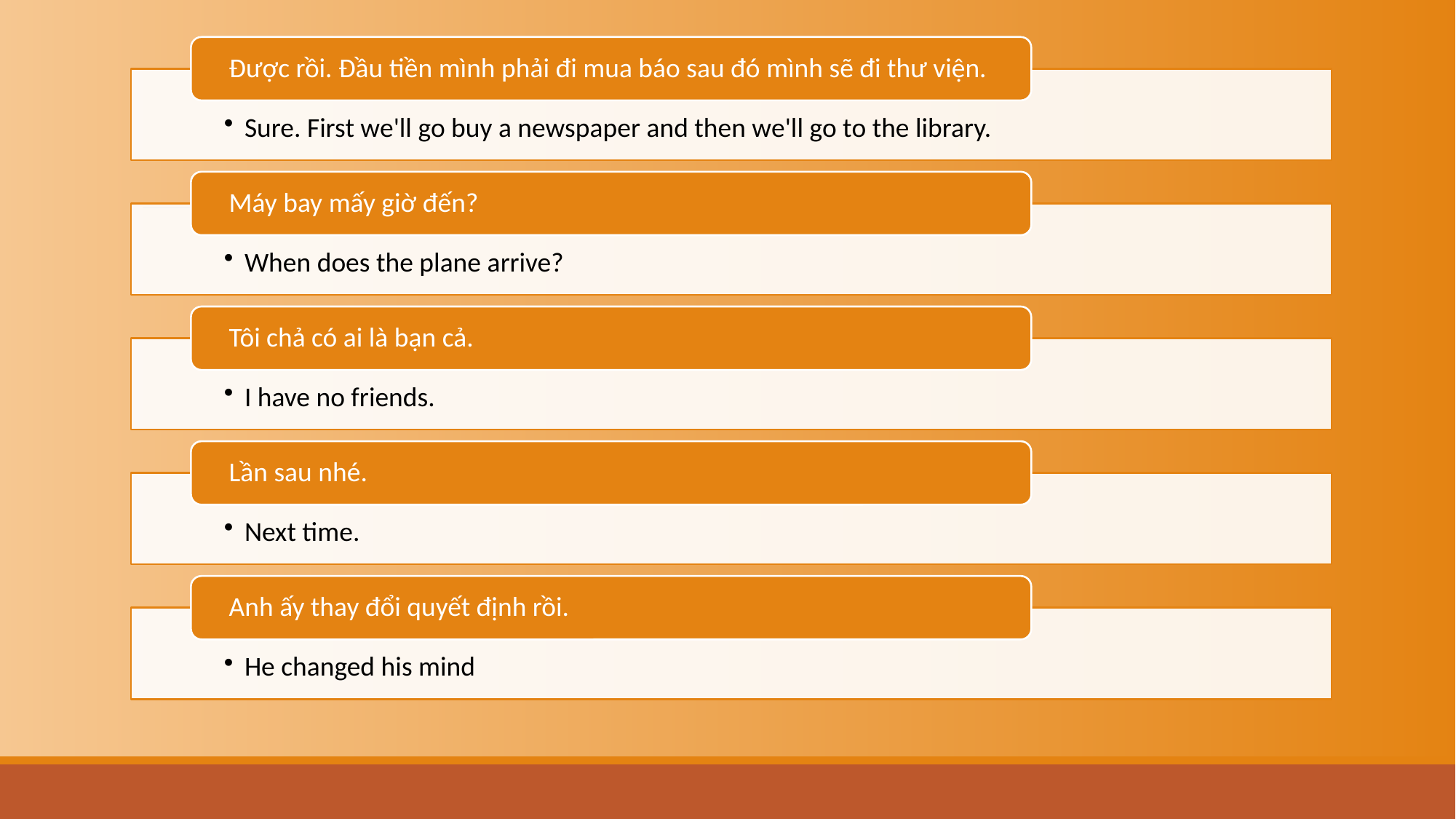

Sure. First we'll go buy a newspaper and then we'll go to the library.
Được rồi. Đầu tiền mình phải đi mua báo sau đó mình sẽ đi thư viện.
When does the plane arrive?
Máy bay mấy giờ đến?
I have no friends.
Tôi chả có ai là bạn cả.
Next time.
Lần sau nhé.
He changed his mind
Anh ấy thay đổi quyết định rồi.